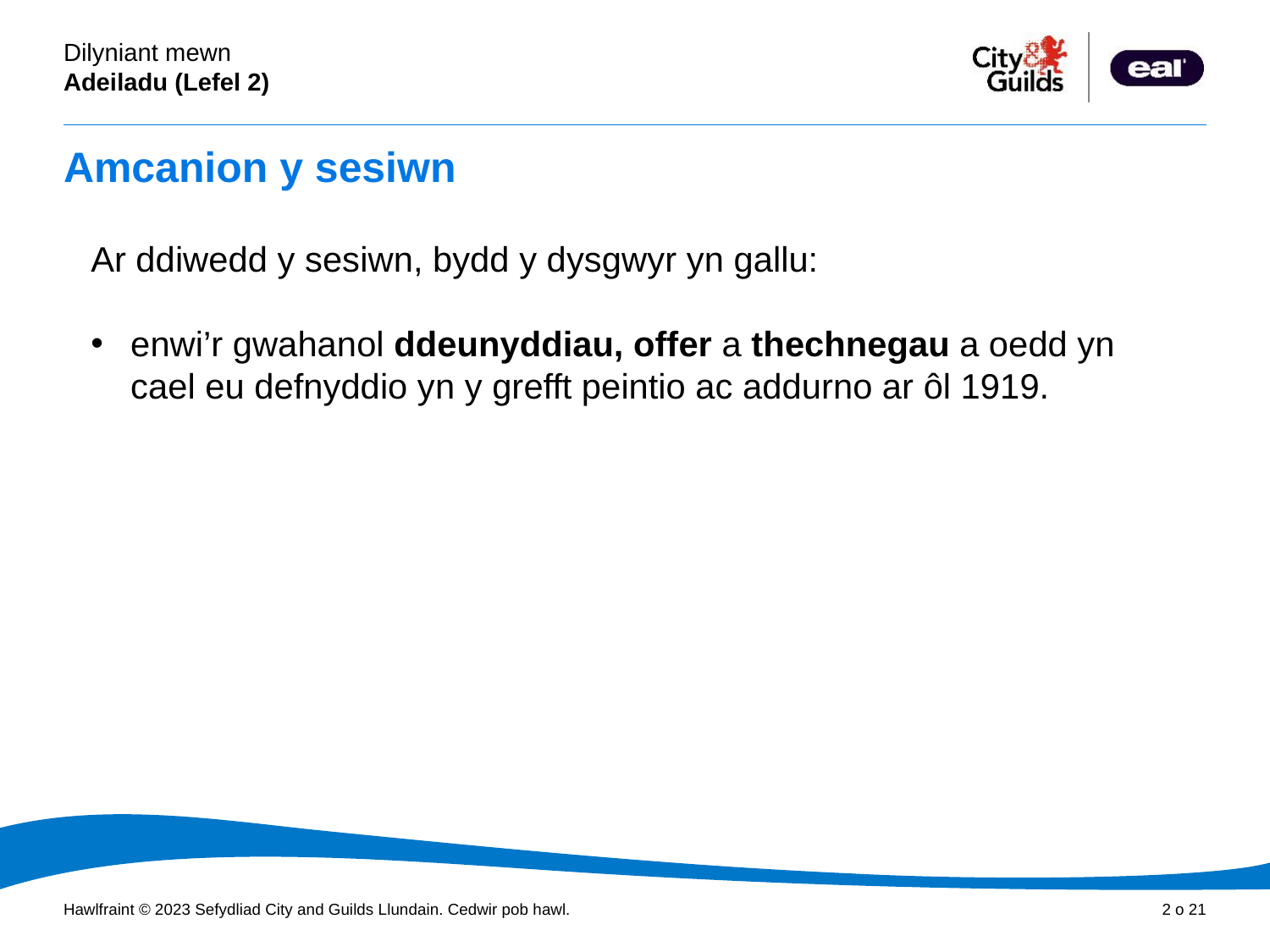

# Amcanion y sesiwn
Ar ddiwedd y sesiwn, bydd y dysgwyr yn gallu:

enwi’r gwahanol ddeunyddiau, offer a thechnegau a oedd yn cael eu defnyddio yn y grefft peintio ac addurno ar ôl 1919.